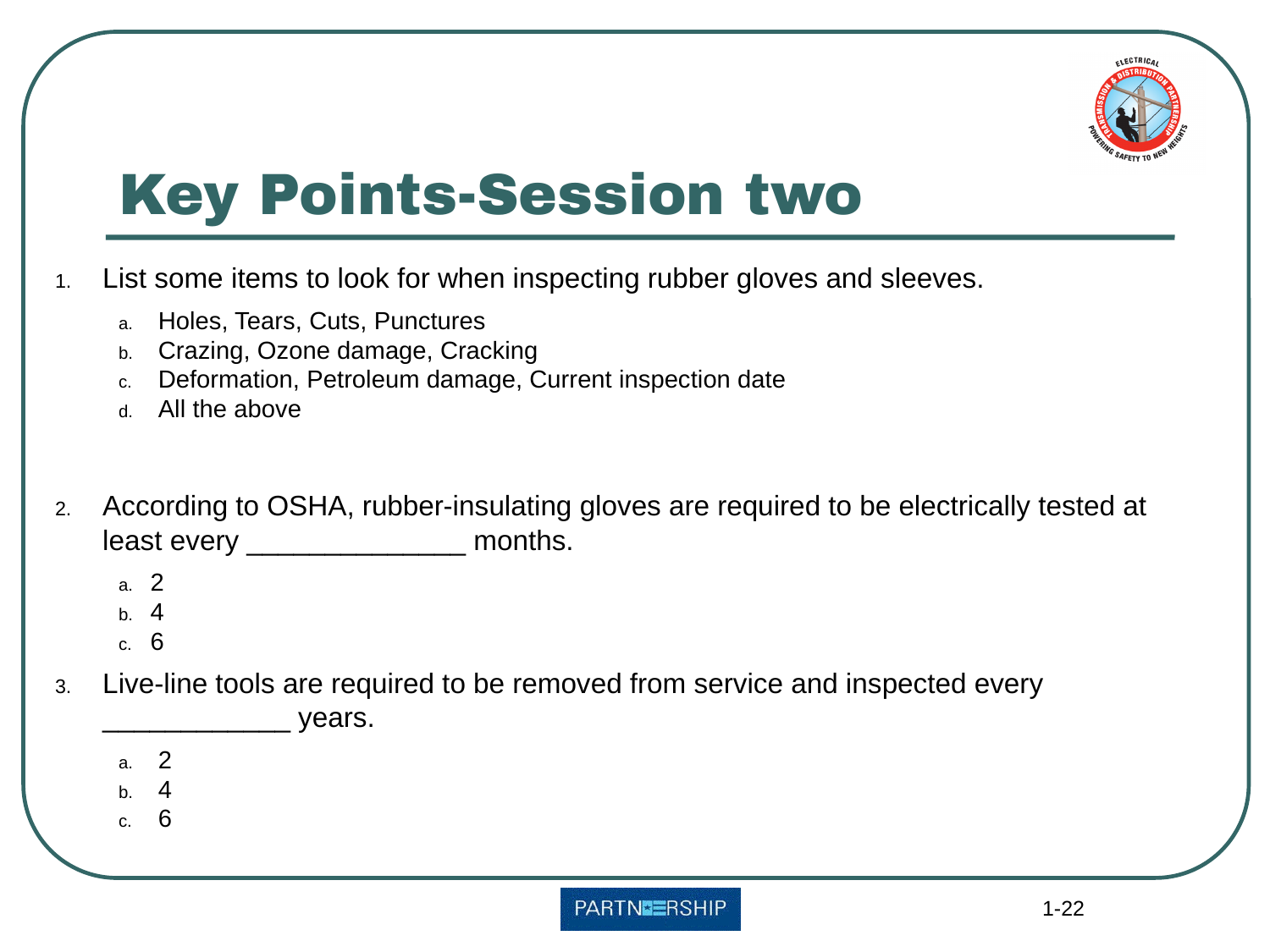

# Key Points-Session two
List some items to look for when inspecting rubber gloves and sleeves.
Holes, Tears, Cuts, Punctures
Crazing, Ozone damage, Cracking
Deformation, Petroleum damage, Current inspection date
All the above

According to OSHA, rubber-insulating gloves are required to be electrically tested at least every ______________ months.
2
4
6
Live-line tools are required to be removed from service and inspected every ____________ years.
2
4
6

1-22